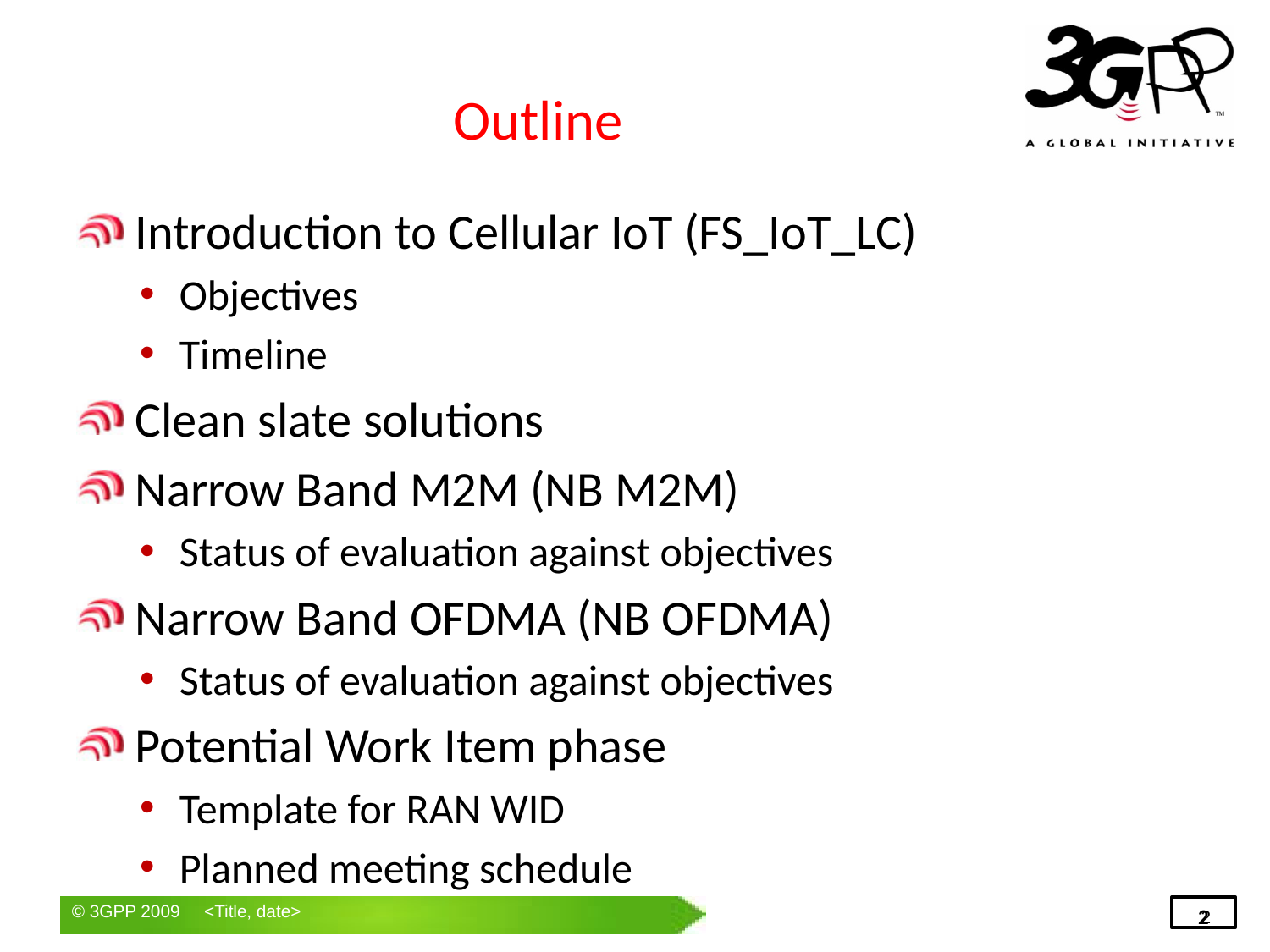

# Outline
 Introduction to Cellular IoT (FS_IoT_LC)
Objectives
Timeline
 Clean slate solutions
 Narrow Band M2M (NB M2M)
Status of evaluation against objectives
 Narrow Band OFDMA (NB OFDMA)
Status of evaluation against objectives
 Potential Work Item phase
Template for RAN WID
Planned meeting schedule

2